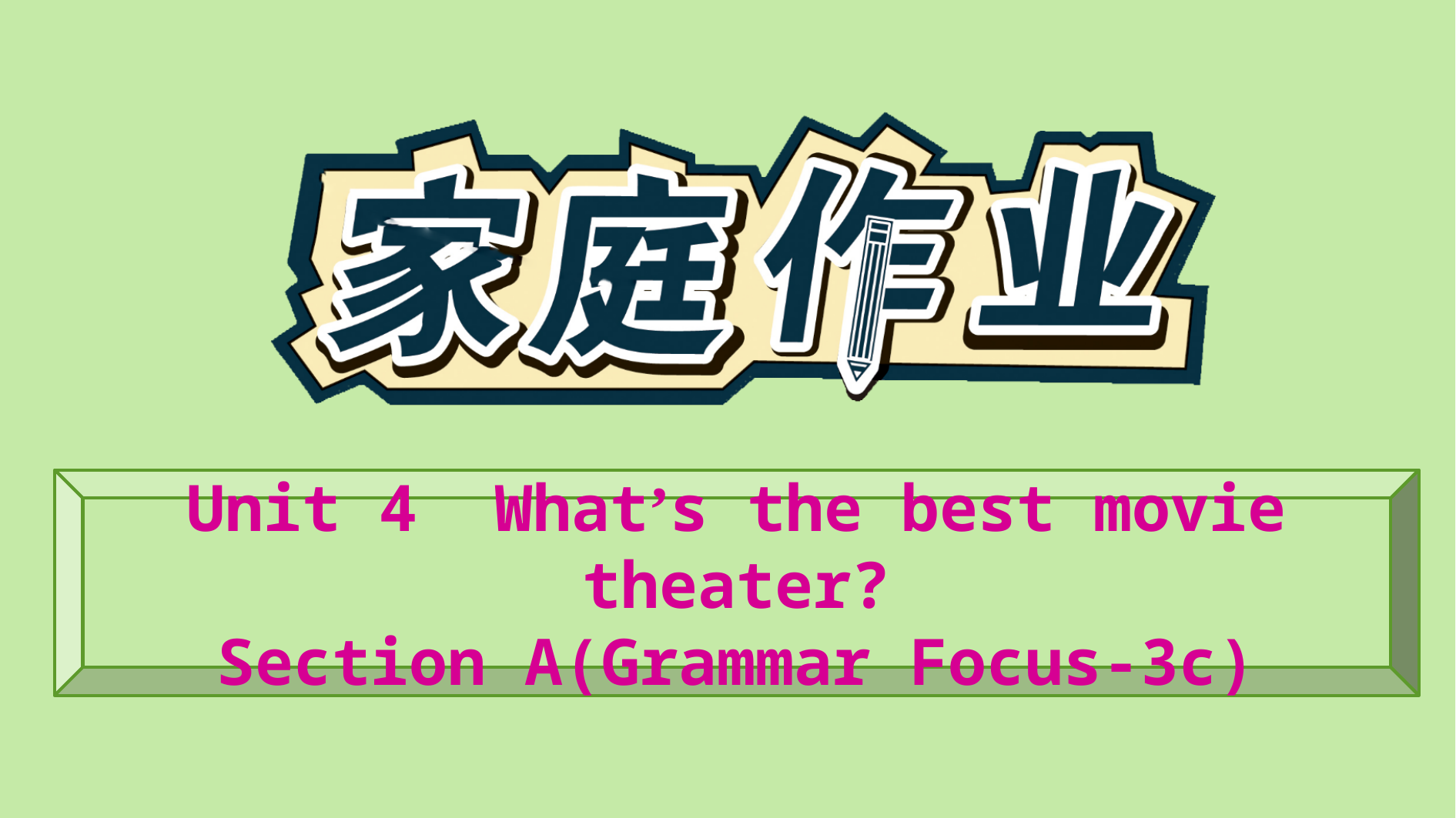

Unit 4  What’s the best movie theater?
Section A(Grammar Focus-3c)